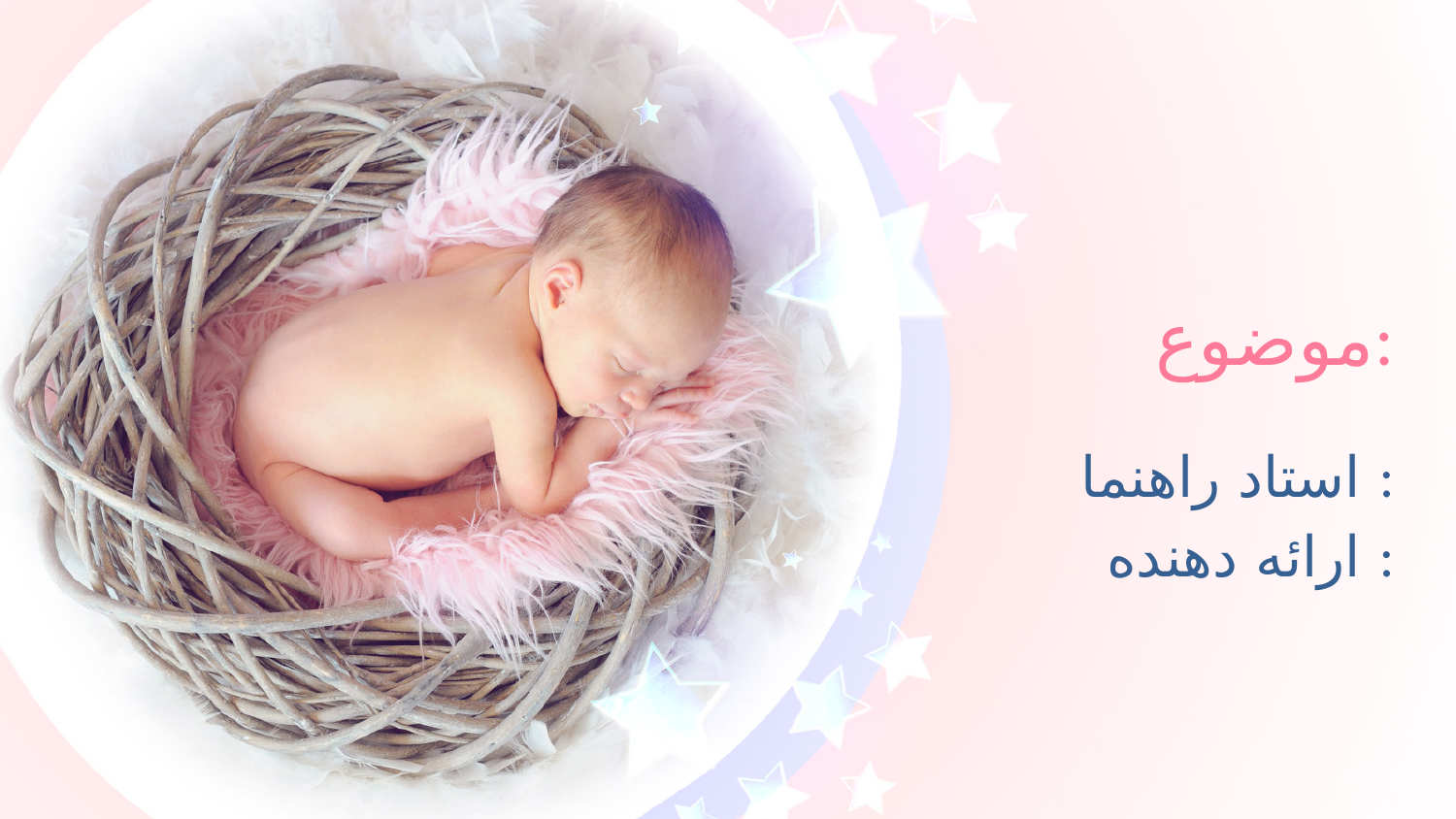

# موضوع:
استاد راهنما :
ارائه دهنده :